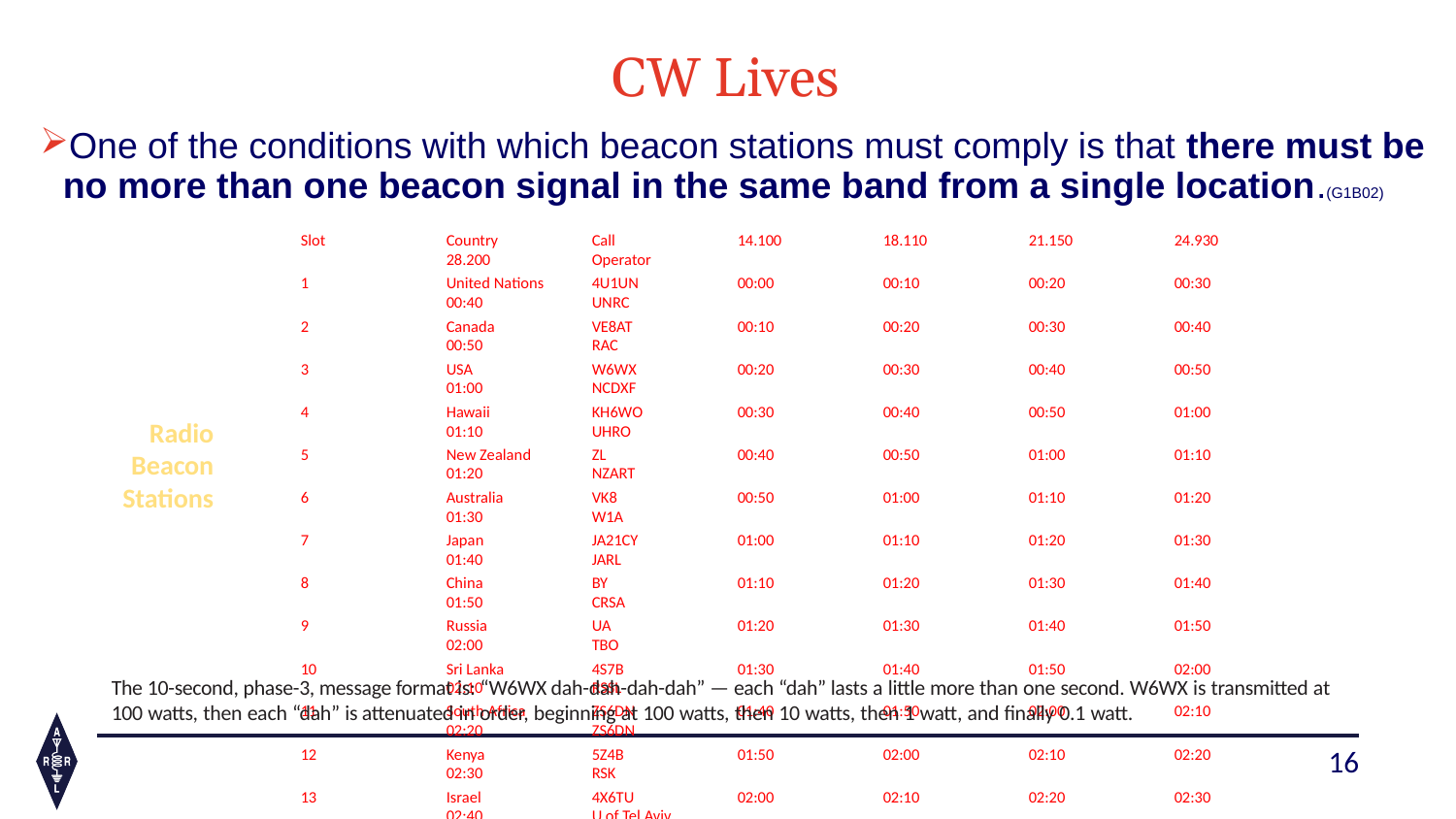

# CW Lives
One of the conditions with which beacon stations must comply is that there must be no more than one beacon signal in the same band from a single location.(G1B02)

Slot	Country	Call	14.100   	18.110   	21.150  	24.930  	28.200	Operator
1	United Nations	4U1UN	00:00	00:10	00:20	00:30	00:40	UNRC
2	Canada	VE8AT	00:10	00:20	00:30	00:40	00:50	RAC
3	USA	W6WX	00:20	00:30	00:40	00:50	01:00	NCDXF
4	Hawaii	KH6WO	00:30	00:40	00:50	01:00	01:10	UHRO
5	New Zealand	ZL	00:40	00:50	01:00	01:10	01:20	NZART
6	Australia	VK8	00:50	01:00	01:10	01:20	01:30	W1A
7	Japan	JA21CY	01:00	01:10	01:20	01:30	01:40	JARL
8	China	BY	01:10	01:20	01:30	01:40	01:50	CRSA
9	Russia	UA	01:20	01:30	01:40	01:50	02:00	TBO
10	Sri Lanka	4S7B	01:30	01:40	01:50	02:00	02:10	RSSL
11	South Africa	ZS6DN	01:40	01:50	02:00	02:10	02:20	ZS6DN
12	Kenya	5Z4B	01:50	02:00	02:10	02:20	02:30	RSK
13	Israel	4X6TU	02:00	02:10	02:20	02:30	02:40	U of Tel Aviv
14	Finland	OH2B	02:10	02:20	02:30	02:40	02:50	U oh Helsinki
15	Madeira	CS3B	02:20	02:30	02:40	02:50	00:00	ARRM
16	Argentina	LU4AA	02:30	02:40	02:50	00:00	00:10	RCA
17	Peru	OA4B	02:40	02:50	00:00	00:10	00:20	RCP
18	Venezuela	YV5B	02:50	00:00	00:10	00:20	00:30	RCV
Radio Beacon Stations
The 10-second, phase-3, message format is: “W6WX dah-dah-dah-dah” — each “dah” lasts a little more than one second. W6WX is transmitted at 100 watts, then each “dah” is attenuated in order, beginning at 100 watts, then 10 watts, then 1 watt, and finally 0.1 watt.
16